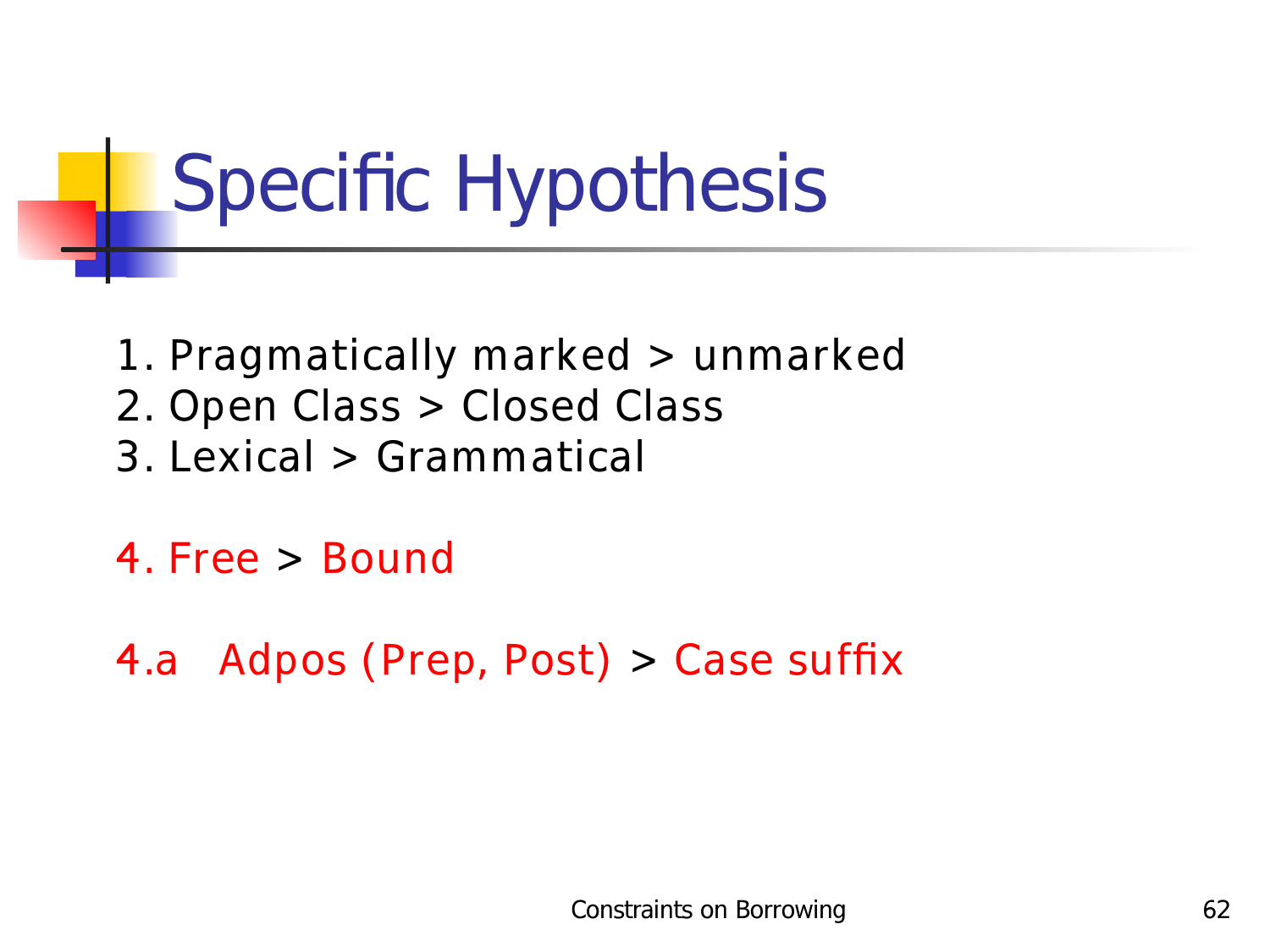

# Specific Hypothesis
1. Pragmatically marked > unmarked
2. Open Class > Closed Class
3. Lexical > Grammatical

4. Free > Bound

4.a   Adpos (Prep, Post) > Case suffix
Constraints on Borrowing
62